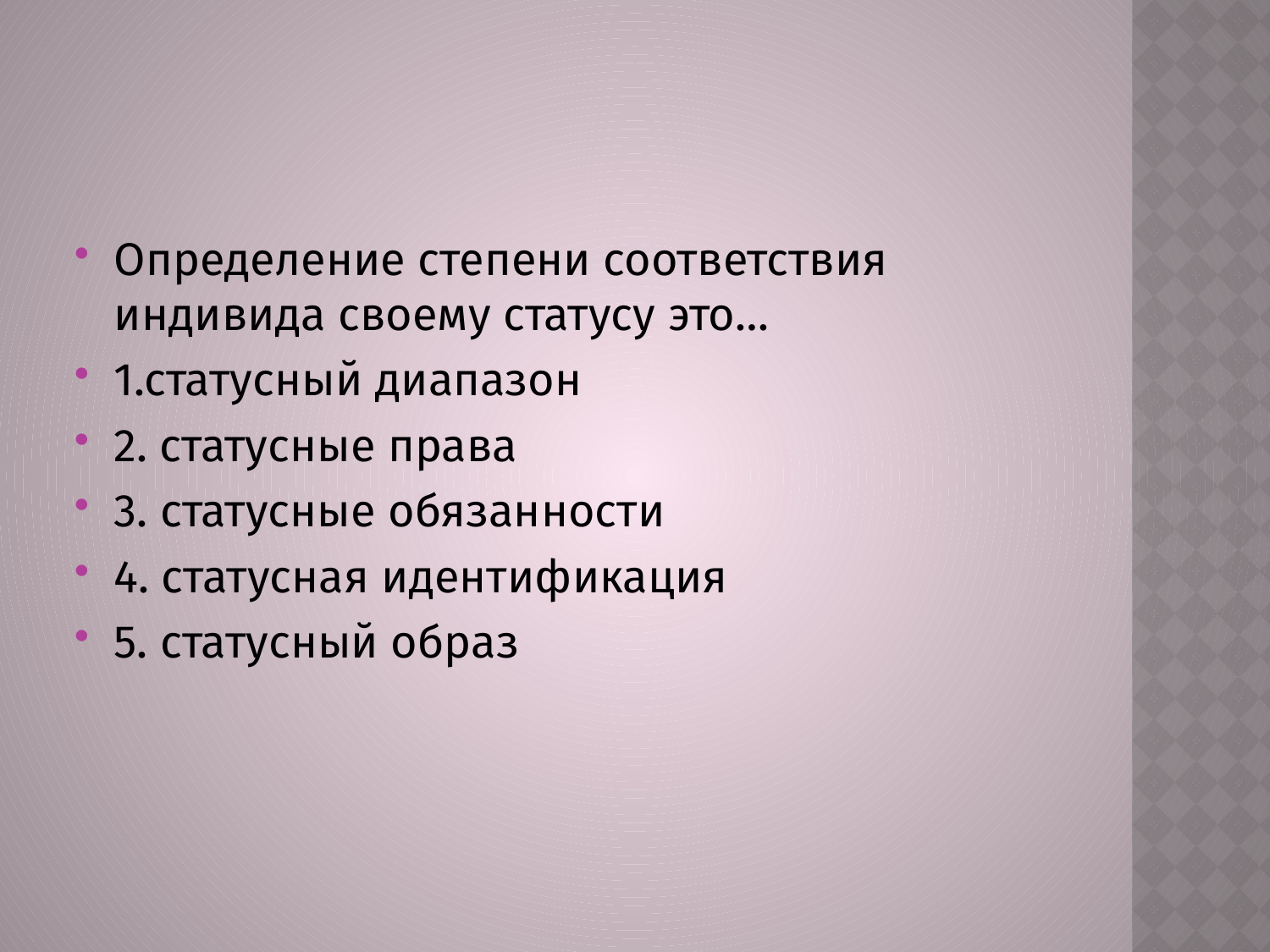

#
Определение степени соответствия индивида своему статусу это…
1.статусный диапазон
2. статусные права
3. статусные обязанности
4. статусная идентификация
5. статусный образ